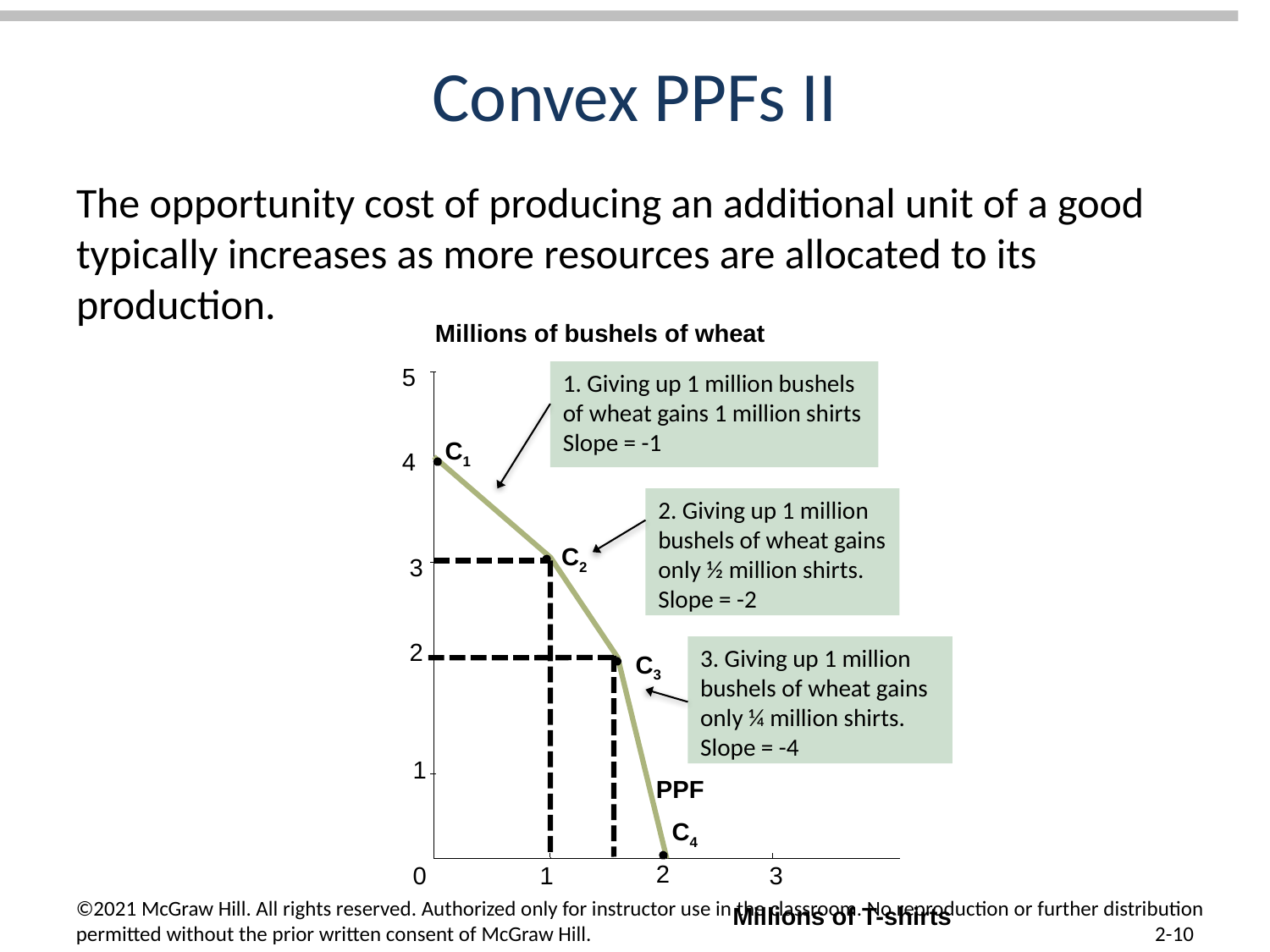

# Convex PPFs II
The opportunity cost of producing an additional unit of a good typically increases as more resources are allocated to its production.
Millions of bushels of wheat
5

1. Giving up 1 million bushels of wheat gains 1 million shirts
Slope = -1

C1
4

2. Giving up 1 million bushels of wheat gains only ½ million shirts.
Slope = -2
C2
3

2

3. Giving up 1 million bushels of wheat gains only ¼ million shirts.
Slope = -4
C3

1

PPF
C4

2
0
1
3
Millions of T-shirts